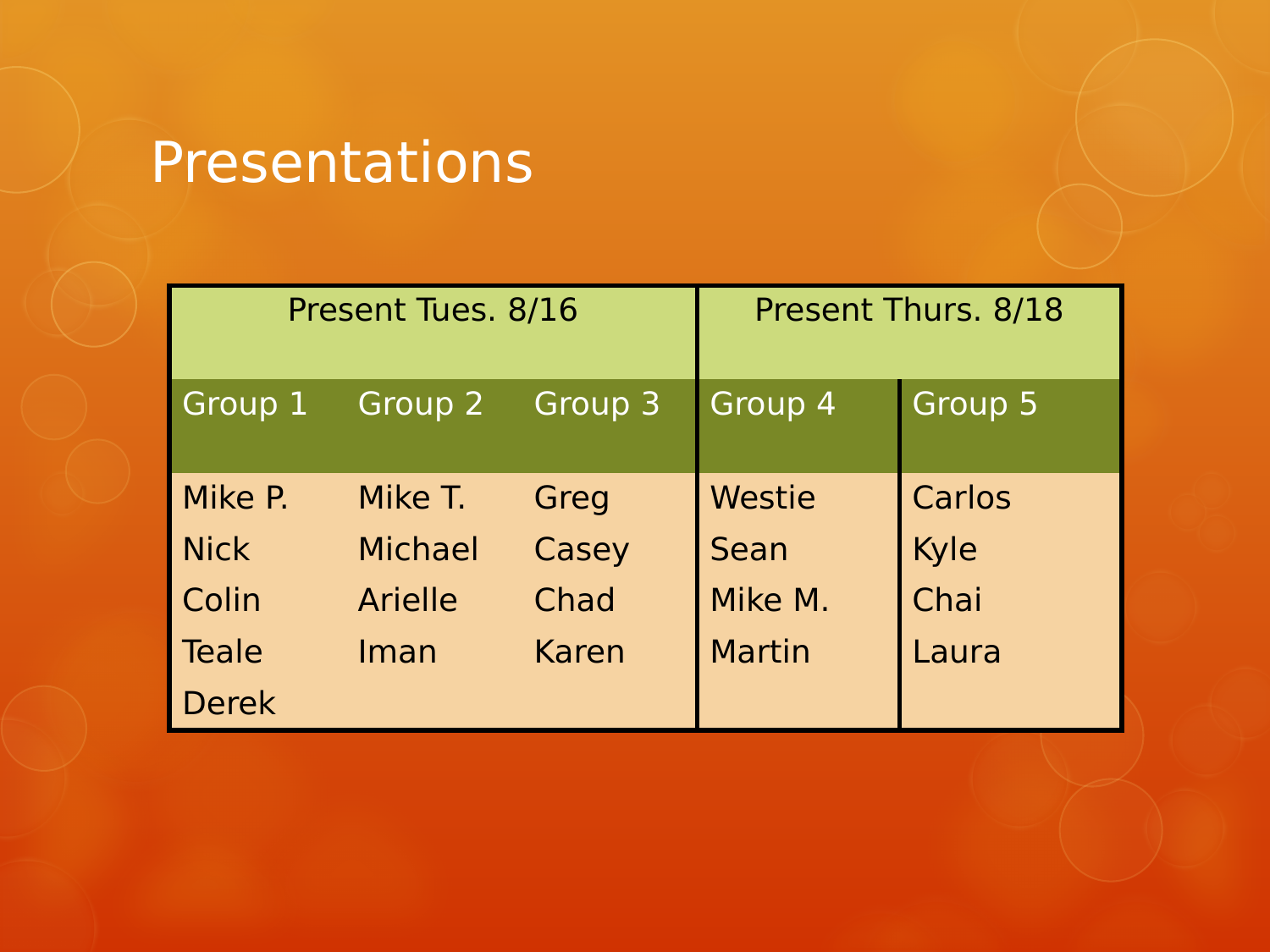

# Presentations
| Present Tues. 8/16 |  |  | Present Thurs. 8/18 |  |
| --- | --- | --- | --- | --- |
| Group 1 | Group 2 | Group 3 | Group 4 | Group 5 |
| Mike P. | Mike T. | Greg | Westie | Carlos |
| Nick | Michael | Casey | Sean | Kyle |
| Colin | Arielle | Chad | Mike M. | Chai |
| Teale | Iman | Karen | Martin | Laura |
| Derek |  |  |  |  |